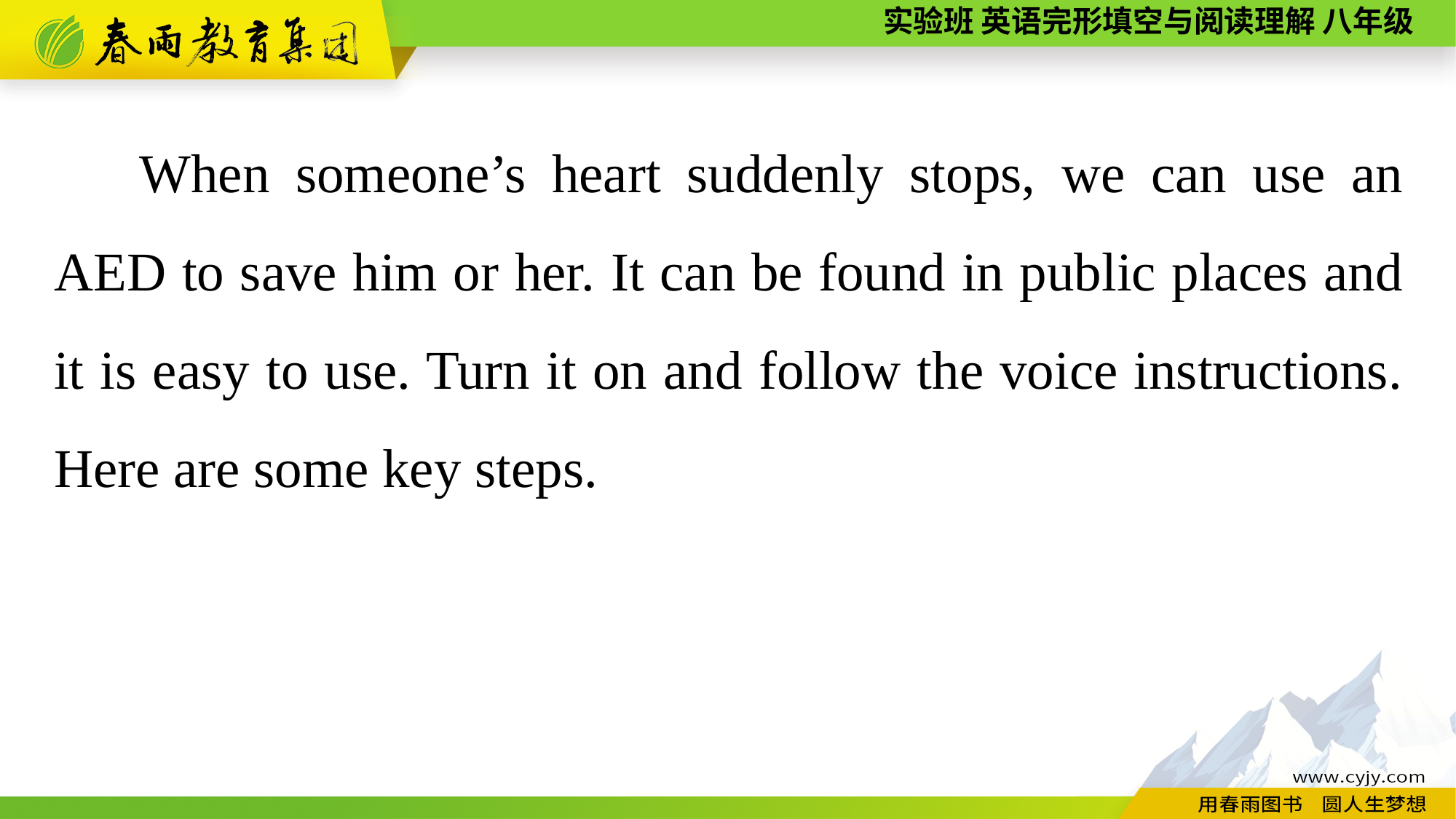

When someone’s heart suddenly stops, we can use an AED to save him or her. It can be found in public places and it is easy to use. Turn it on and follow the voice instructions. Here are some key steps.